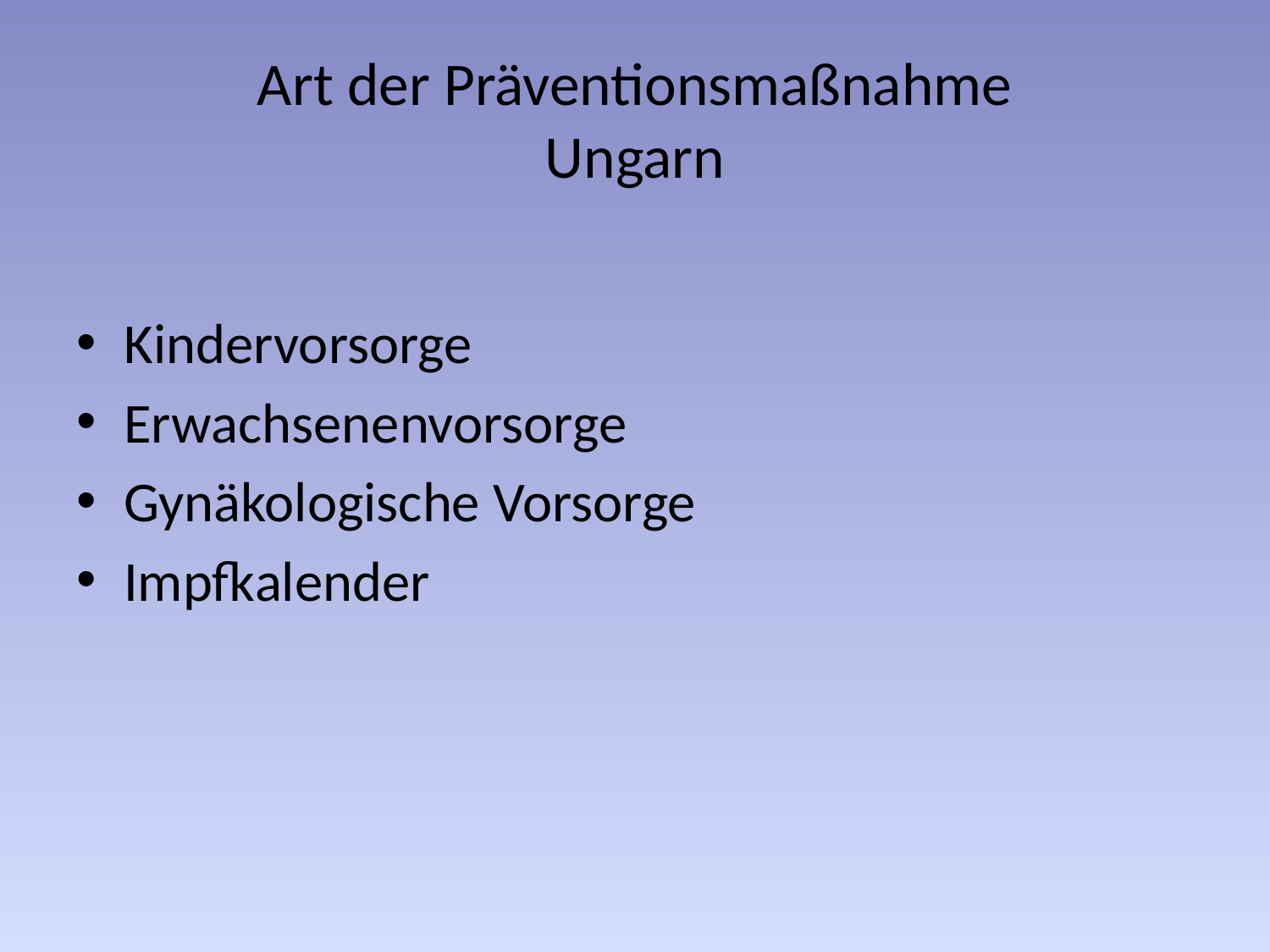

# Art der Präventionsmaßnahme Ungarn

Kindervorsorge
Erwachsenenvorsorge
Gynäkologische Vorsorge
Impfkalender